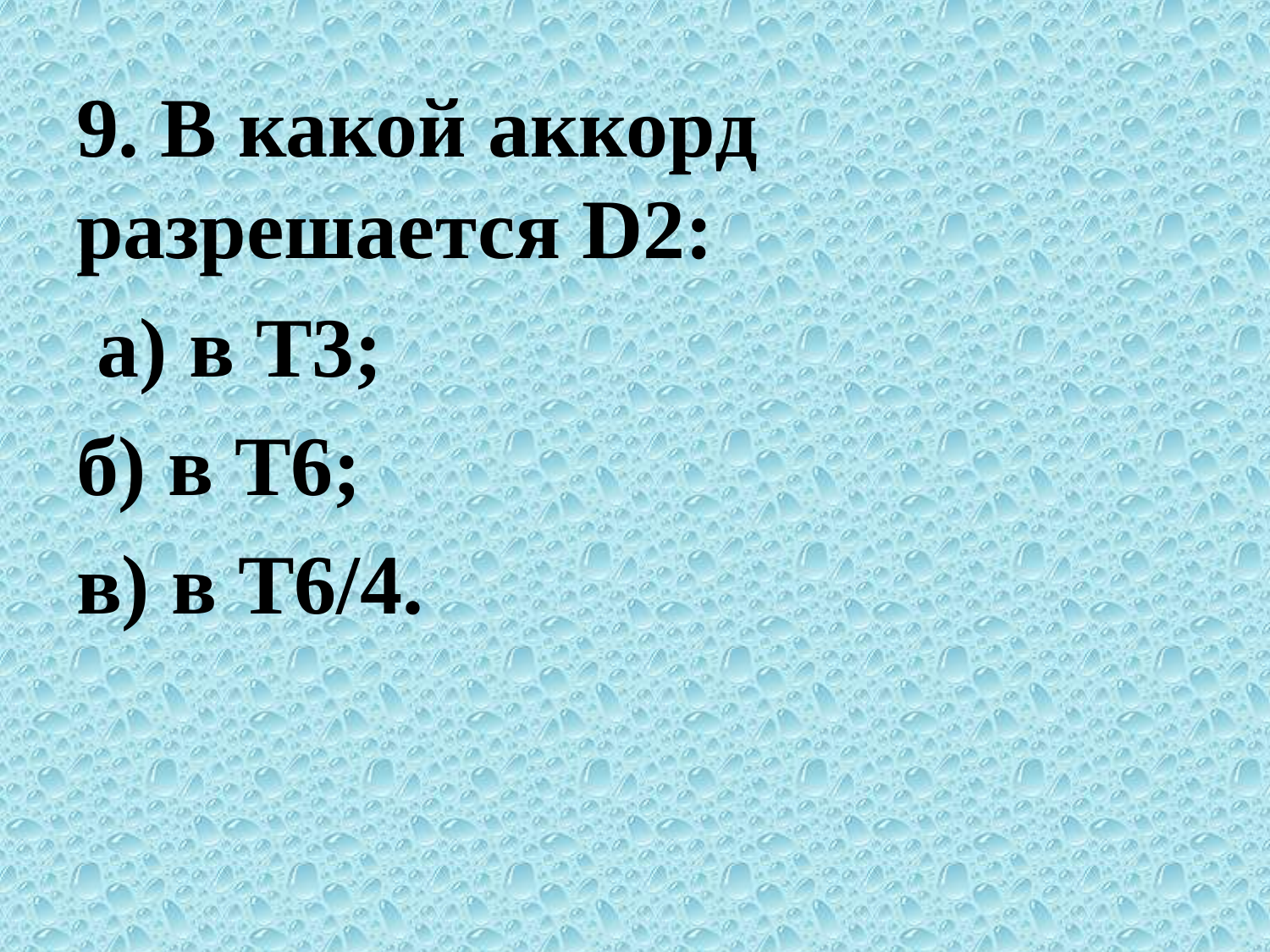

9. В какой аккорд разрешается D2:
 а) в Т3;
б) в Т6;
в) в Т6/4.